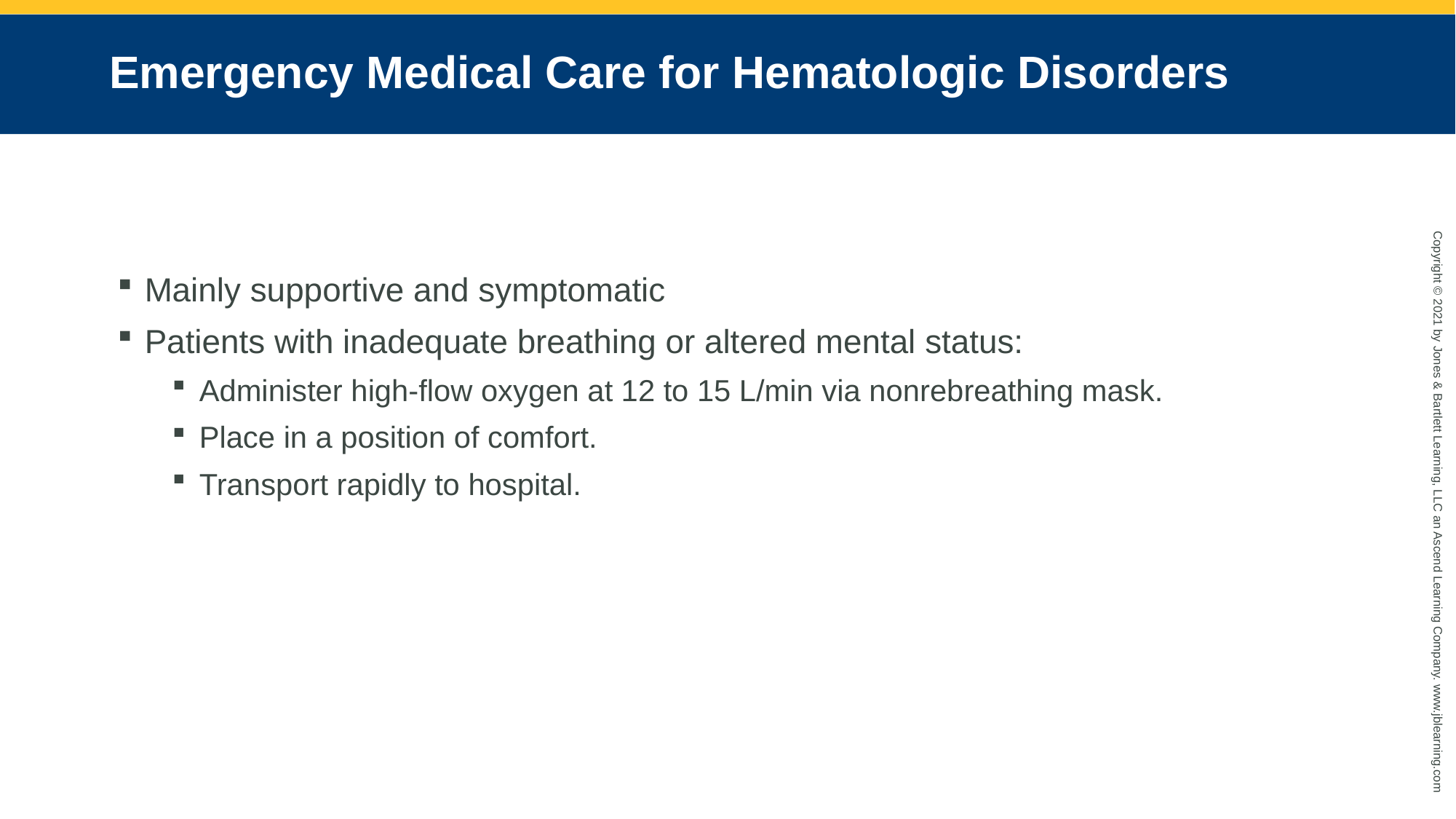

# Emergency Medical Care for Hematologic Disorders
Mainly supportive and symptomatic
Patients with inadequate breathing or altered mental status:
Administer high-flow oxygen at 12 to 15 L/min via nonrebreathing mask.
Place in a position of comfort.
Transport rapidly to hospital.